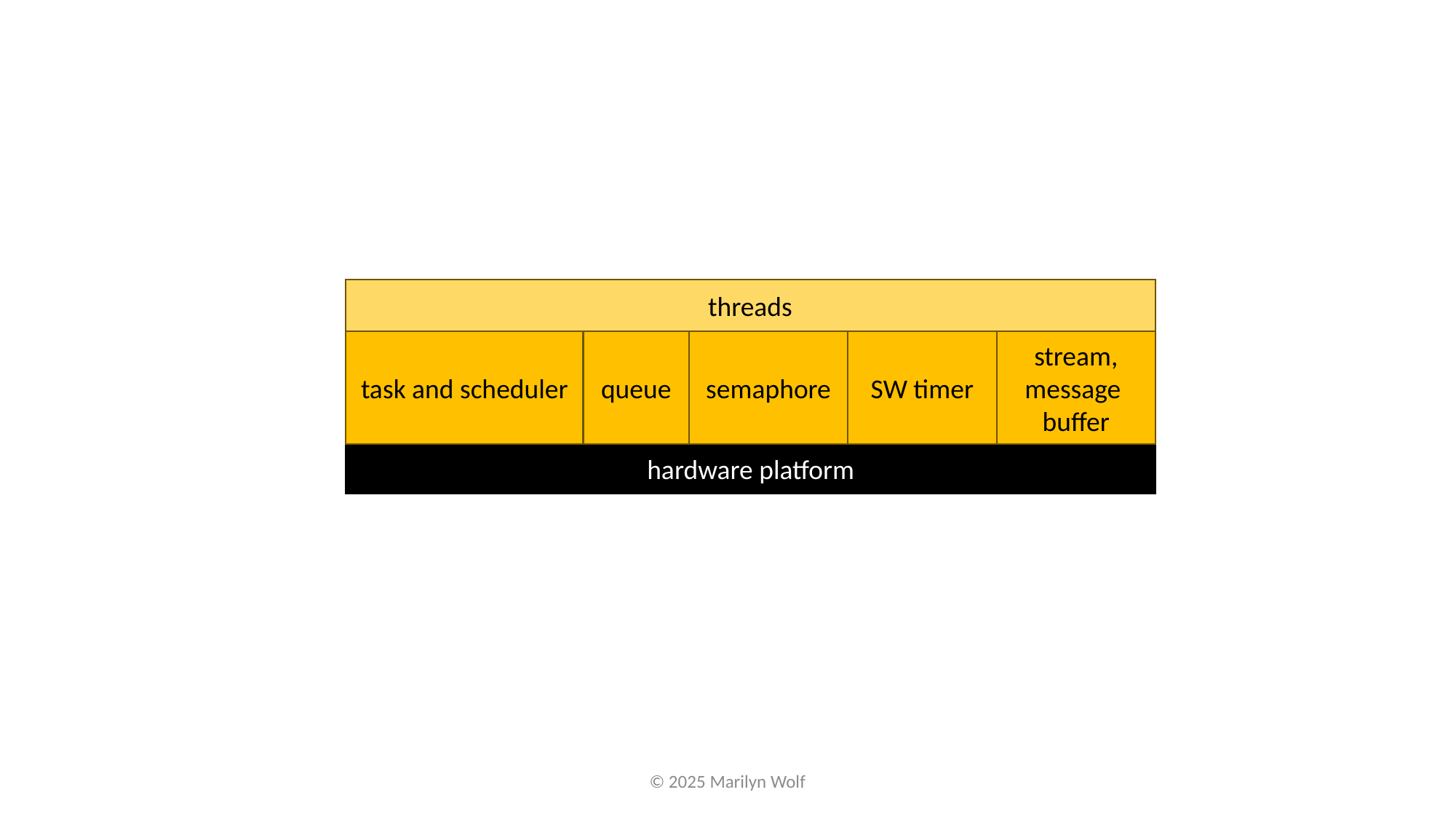

threads
stream, message  buffer
task and scheduler
semaphore
SW timer
queue
hardware platform
© 2025 Marilyn Wolf